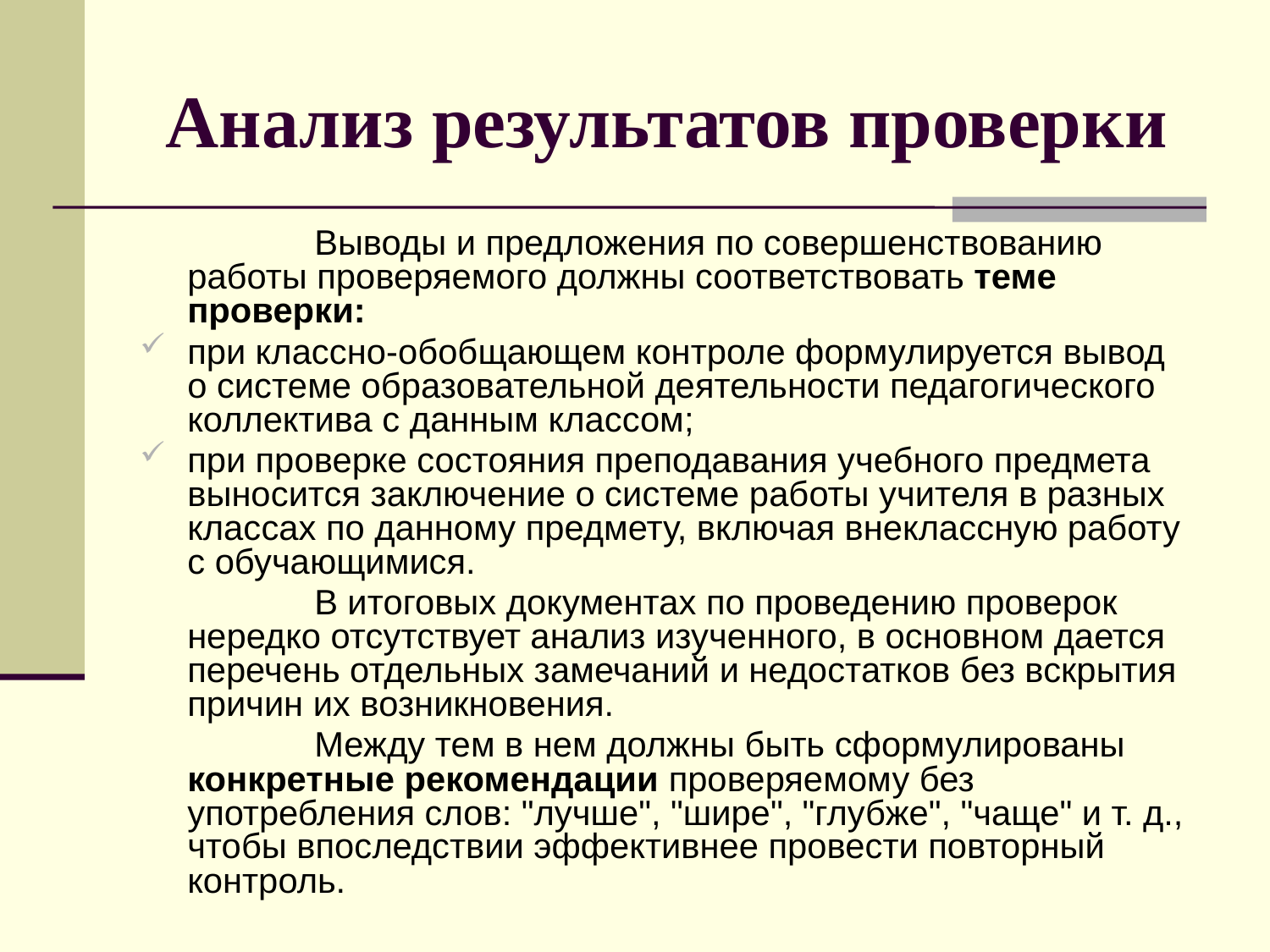

# Анализ результатов проверки
		Выводы и предложения по совершенствованию работы проверяемого должны соответствовать теме проверки:
при классно-обобщающем контроле формулируется вывод о системе обра­зовательной деятельности педагогического коллектива с данным классом;
при проверке состояния преподавания учебного предмета выносится заключение о системе работы учителя в разных классах по данному предмету, включая внеклассную работу с обучающимися.
		В итоговых документах по проведению проверок нередко отсутствует анализ изученного, в основном дается перечень отдельных замечаний и недостатков без вскрытия причин их возникновения.
		Между тем в нем должны быть сформулированы конкретные рекомендации проверяемому без употребления слов: "лучше", "шире", "глубже", "чаще" и т. д., чтобы впоследствии эффективнее провести повторный контроль.